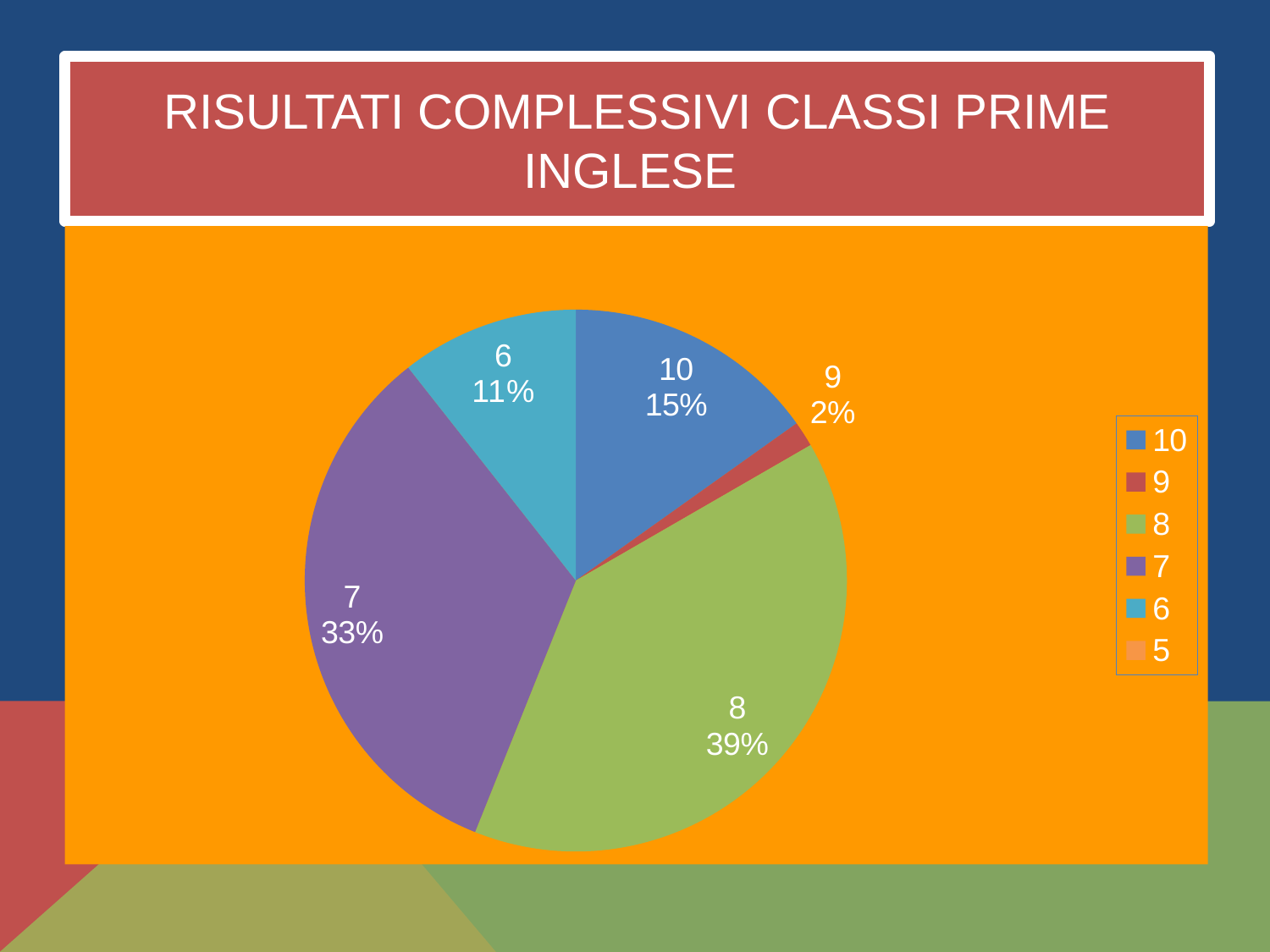

# RISULTATI COMPLESSIVI CLASSI PRIME INGLESE

### Chart

| Category | Colonna1 |
|---|---|
| 10 | 10.0 |
| 9 | 1.0 |
| 8 | 26.0 |
| 7 | 22.0 |
| 6 | 7.0 |
| 5 | 0.0 |